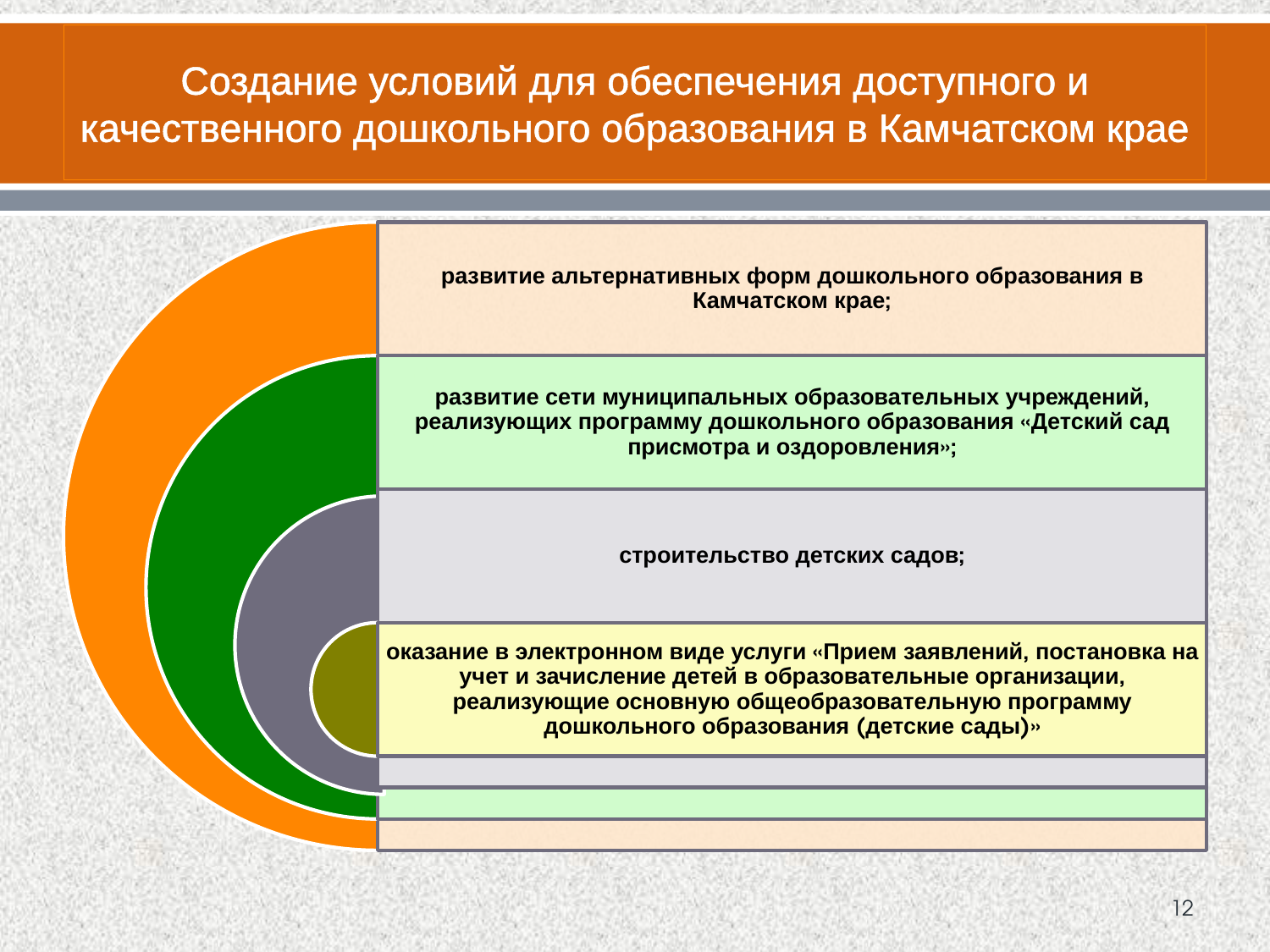

# Создание условий для обеспечения доступного и качественного дошкольного образования в Камчатском крае
развитие альтернативных форм дошкольного образования в Камчатском крае;
развитие сети муниципальных образовательных учреждений, реализующих программу дошкольного образования «Детский сад присмотра и оздоровления»;
строительство детских садов;
оказание в электронном виде услуги «Прием заявлений, постановка на учет и зачисление детей в образовательные организации, реализующие основную общеобразовательную программу дошкольного образования (детские сады)»

12